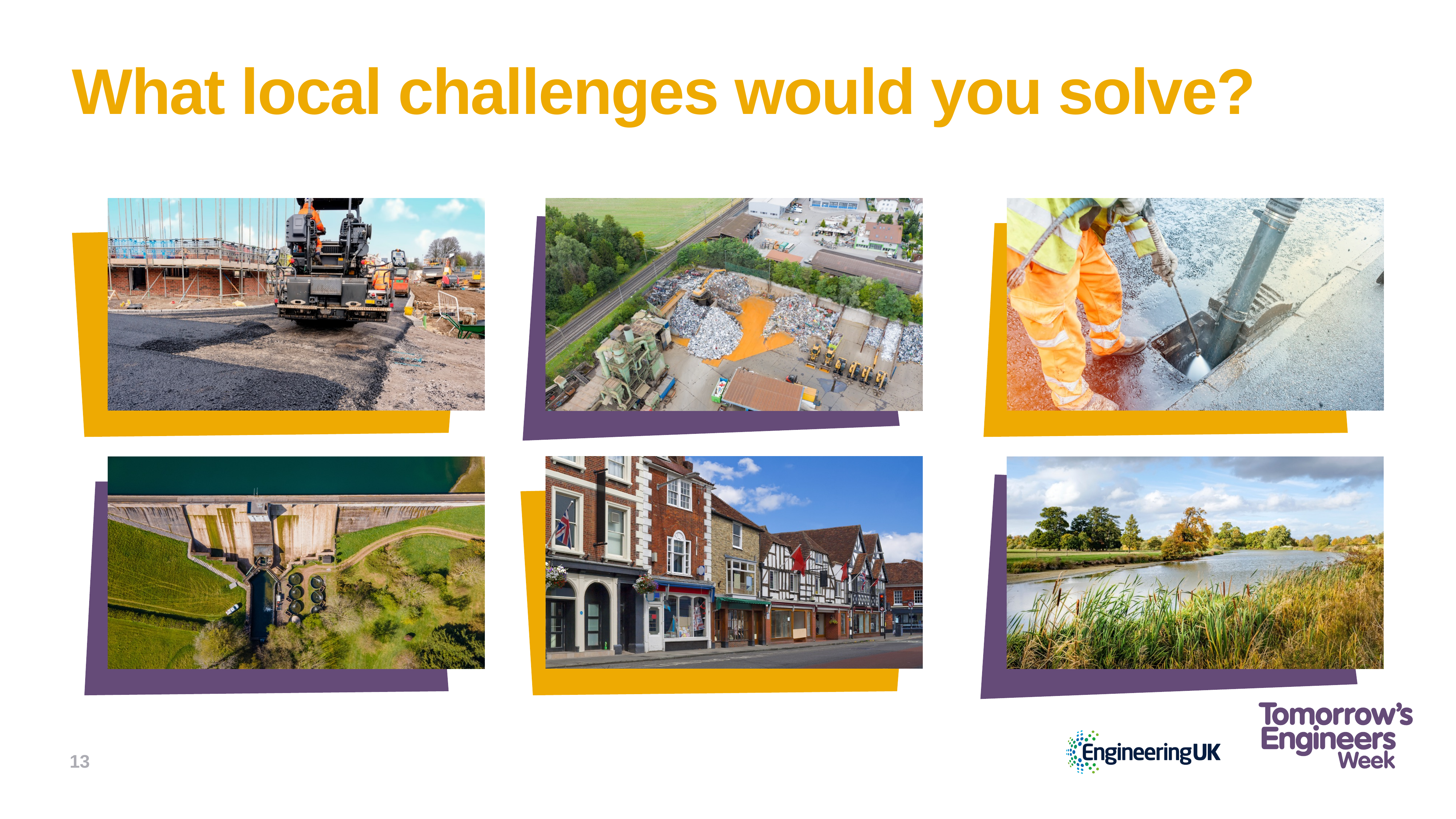

# What local challenges would you solve?

13